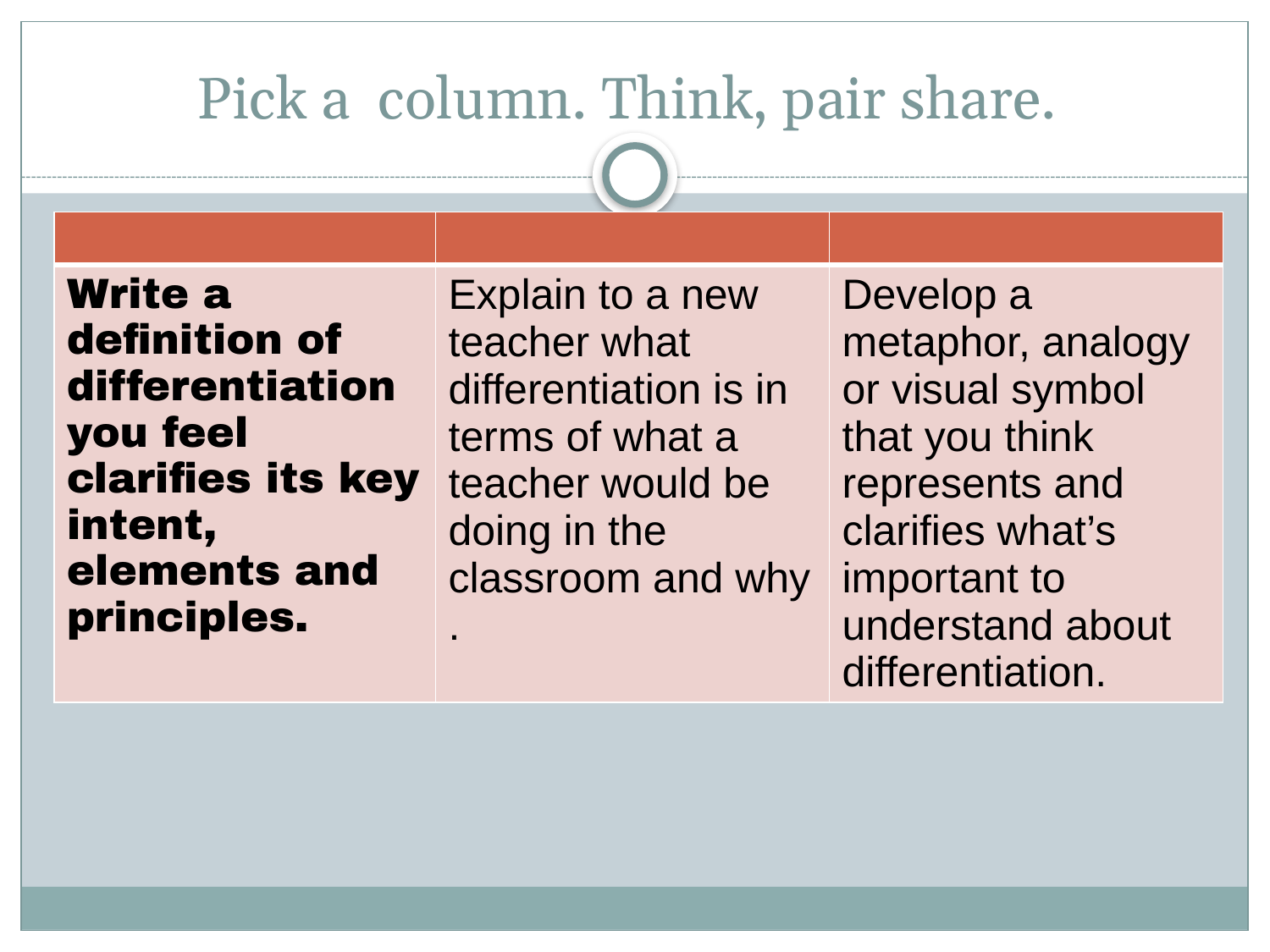

# Pick a  column. Think, pair share.
|  |  |  |
| --- | --- | --- |
| Write a definition of differentiation you feel clarifies its key intent, elements and principles. | Explain to a new teacher what differentiation is in terms of what a teacher would be doing in the classroom and why . | Develop a metaphor, analogy or visual symbol that you think represents and clarifies what’s important to understand about differentiation. |